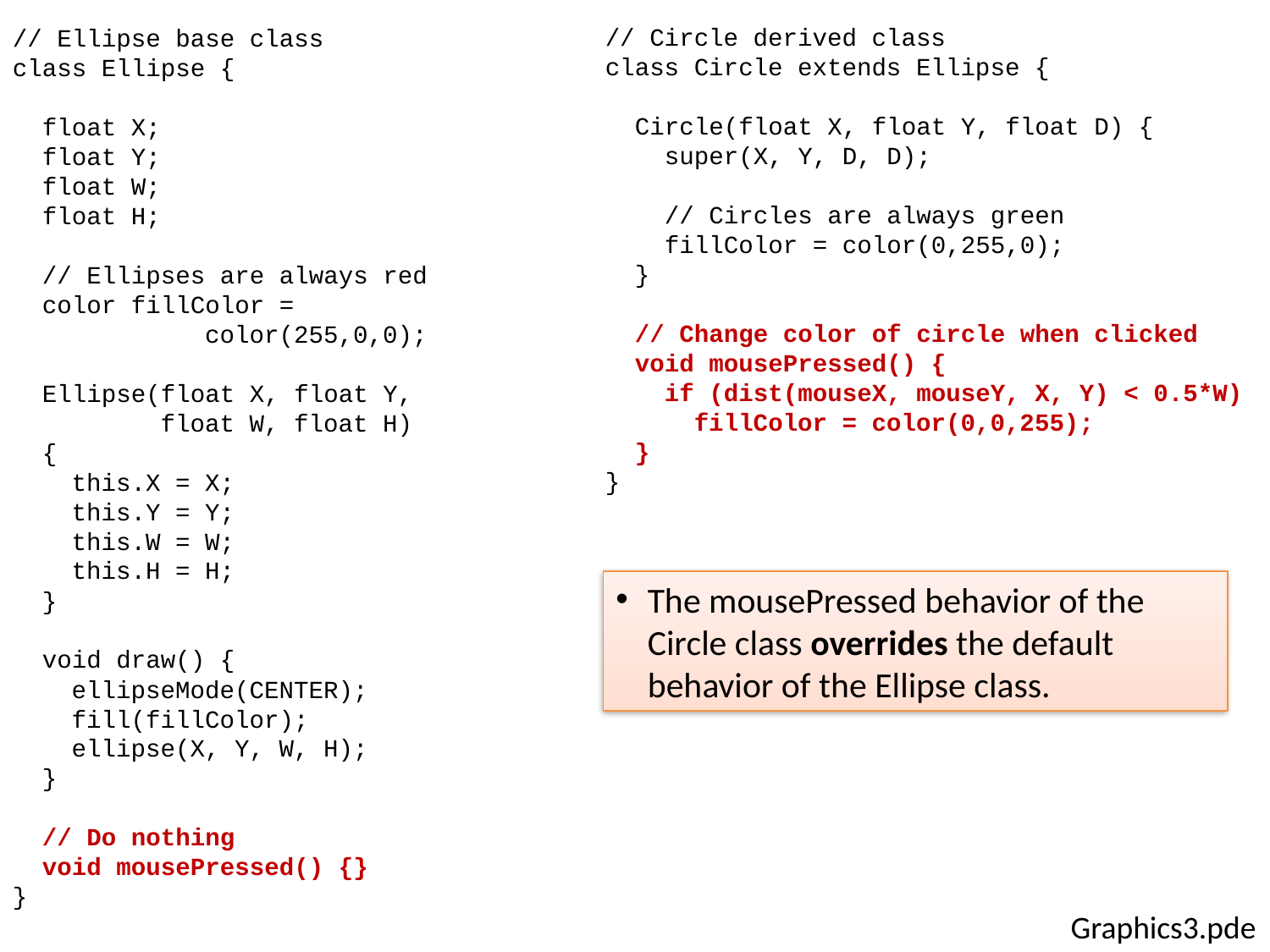

// Circle derived class
class Circle extends Ellipse {

  Circle(float X, float Y, float D) {
    super(X, Y, D, D);

    // Circles are always green
    fillColor = color(0,255,0);
  }

  // Change color of circle when clicked
  void mousePressed() {
    if (dist(mouseX, mouseY, X, Y) < 0.5*W)
      fillColor = color(0,0,255);
  }
}
// Ellipse base class
class Ellipse {

  float X;
  float Y;
  float W;
  float H;

  // Ellipses are always red
  color fillColor =
             color(255,0,0);

  Ellipse(float X, float Y,
          float W, float H)
  {
    this.X = X;
    this.Y = Y;
    this.W = W;
    this.H = H;
  }

  void draw() {
    ellipseMode(CENTER);
    fill(fillColor);
    ellipse(X, Y, W, H);
  }

  // Do nothing
  void mousePressed() {}
}
The mousePressed behavior of the Circle class overrides the default behavior of the Ellipse class.
Graphics3.pde